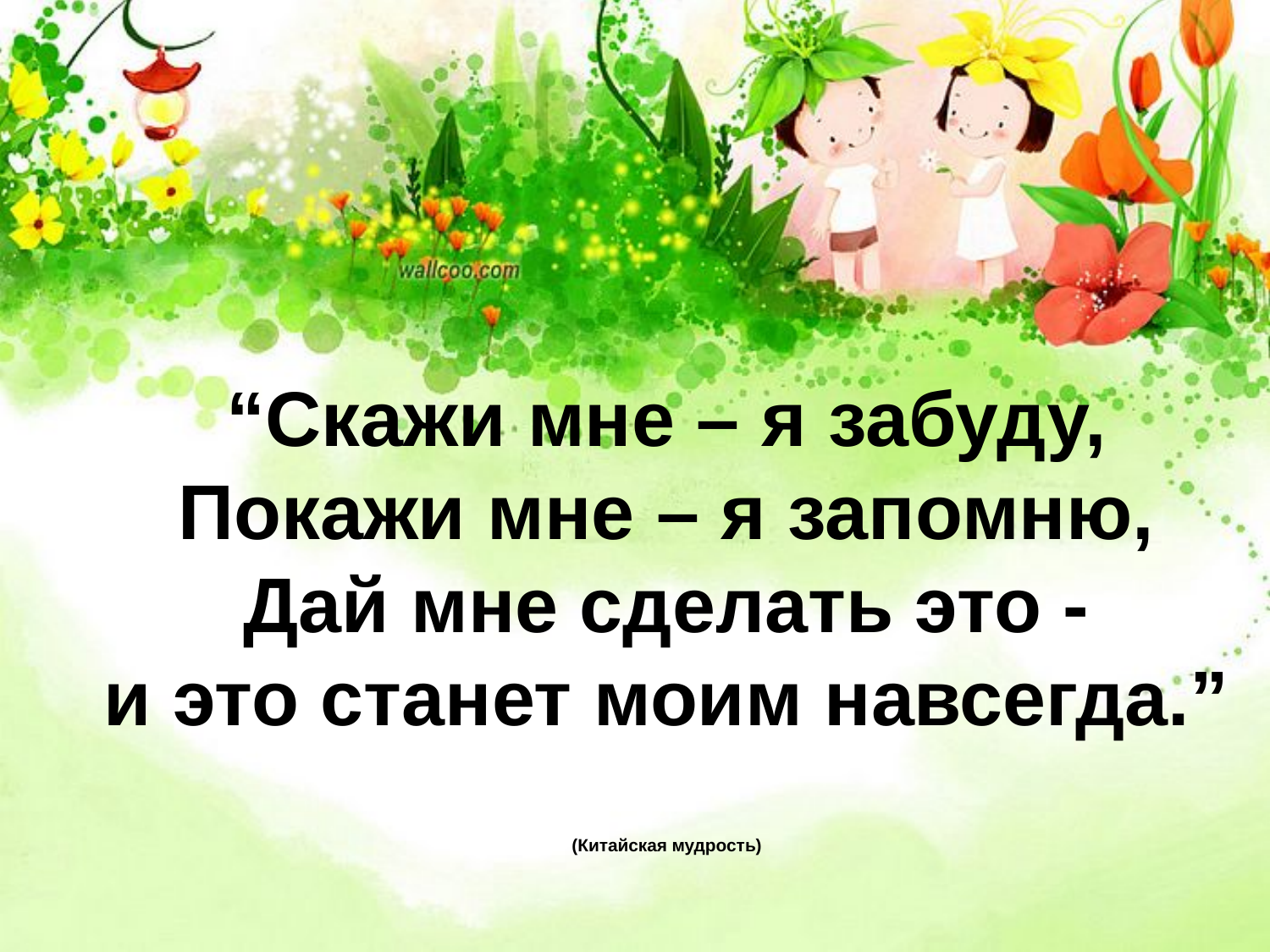

“Скажи мне – я забуду,
Покажи мне – я запомню,
Дай мне сделать это -
и это станет моим навсегда.”
(Китайская мудрость)